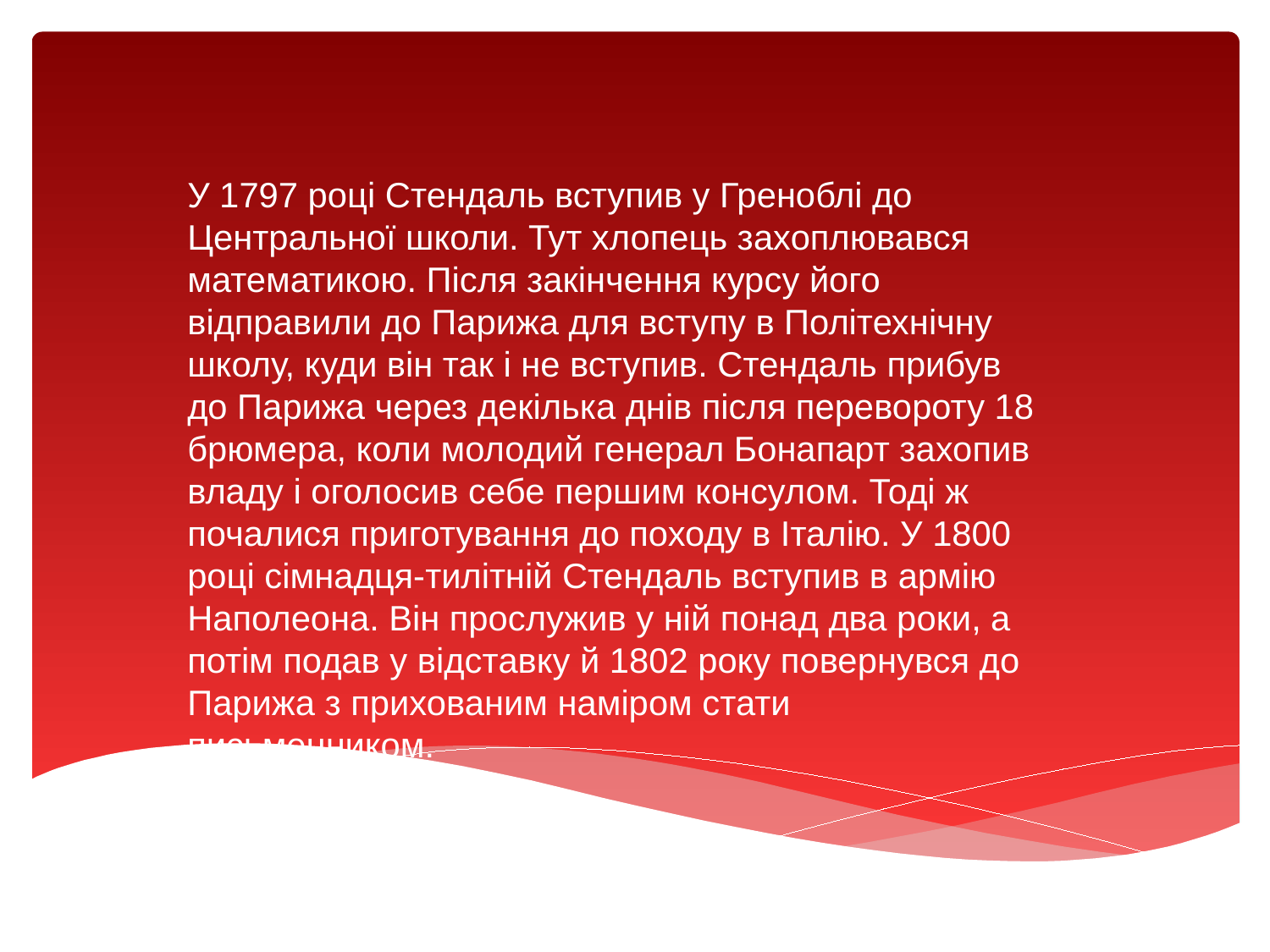

У 1797 році Стендаль вступив у Греноблі до Центральної школи. Тут хлопець захоплювався математикою. Після закінчення курсу його відправили до Парижа для вступу в Політехнічну школу, куди він так і не вступив. Стендаль прибув до Парижа через декілька днів після перевороту 18 брюмера, коли молодий генерал Бонапарт захопив владу і оголосив себе першим консулом. Тоді ж почалися приготування до походу в Італію. У 1800 році сімнадця-тилітній Стендаль вступив в армію Наполеона. Він прослужив у ній понад два роки, а потім подав у відставку й 1802 року повернувся до Парижа з прихованим наміром стати письменником.